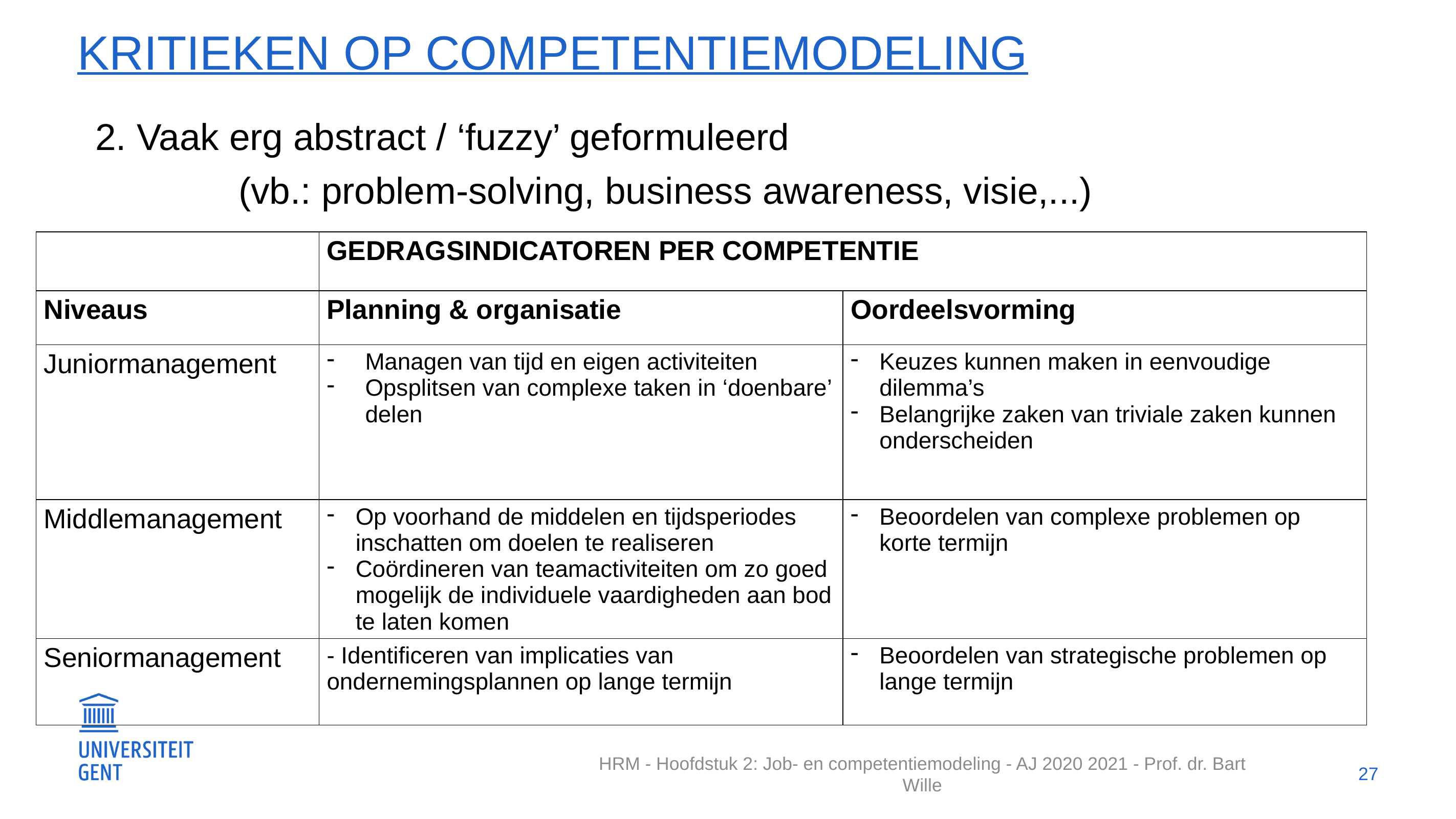

# Kritieken op CoMpetentiemodeling
 2. Vaak erg abstract / ‘fuzzy’ geformuleerd
		(vb.: problem-solving, business awareness, visie,...)

|  | GEDRAGSINDICATOREN PER COMPETENTIE |  |
| --- | --- | --- |
| Niveaus | Planning & organisatie | Oordeelsvorming |
| Juniormanagement | Managen van tijd en eigen activiteiten Opsplitsen van complexe taken in ‘doenbare’ delen | Keuzes kunnen maken in eenvoudige dilemma’s Belangrijke zaken van triviale zaken kunnen onderscheiden |
| Middlemanagement | Op voorhand de middelen en tijdsperiodes inschatten om doelen te realiseren Coördineren van teamactiviteiten om zo goed mogelijk de individuele vaardigheden aan bod te laten komen | Beoordelen van complexe problemen op korte termijn |
| Seniormanagement | - Identificeren van implicaties van ondernemingsplannen op lange termijn | Beoordelen van strategische problemen op lange termijn |
27
HRM - Hoofdstuk 2: Job- en competentiemodeling - AJ 2020 2021 - Prof. dr. Bart Wille